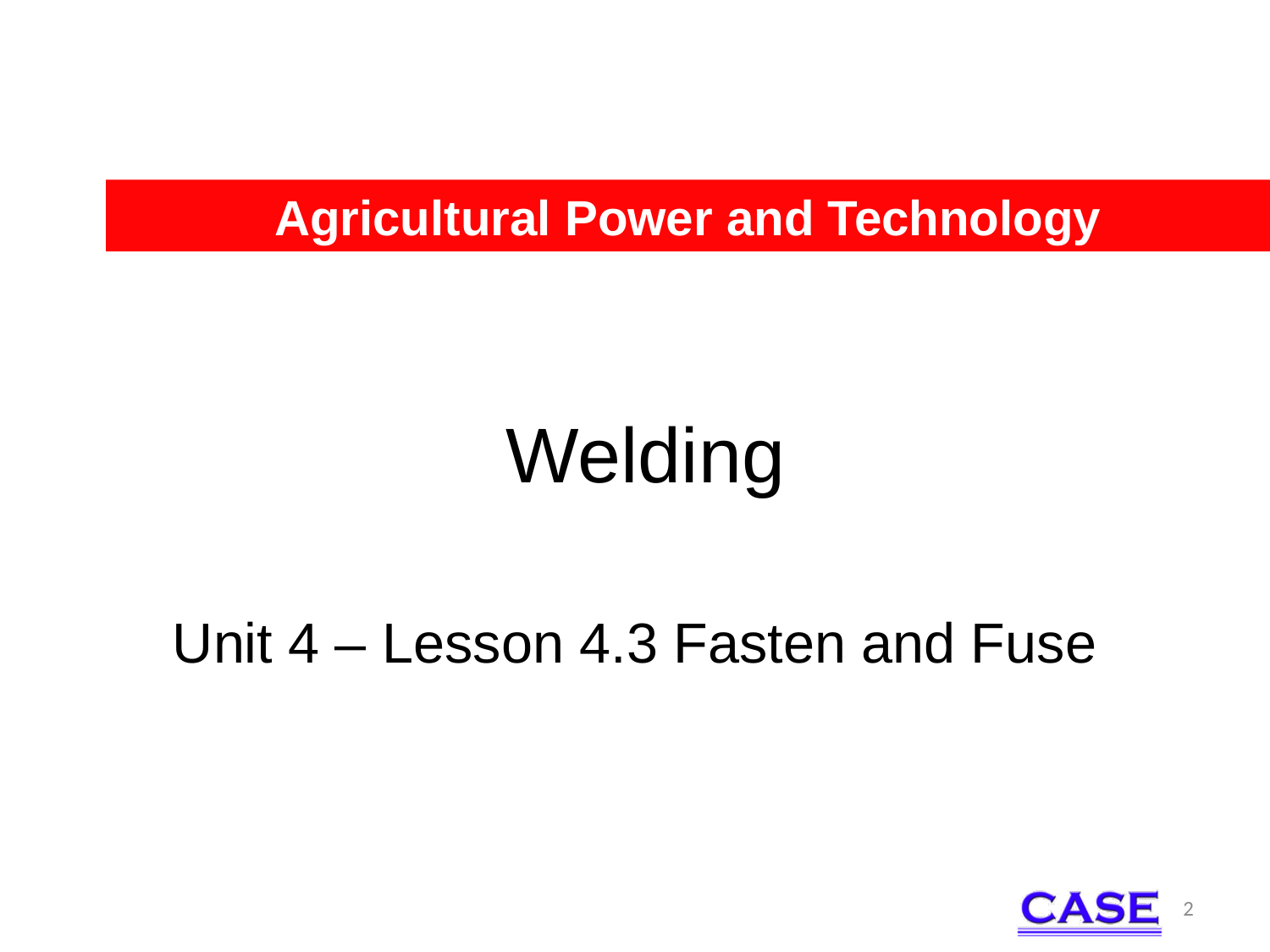

Agricultural Power and Technology
# Welding
Unit 4 – Lesson 4.3 Fasten and Fuse
2